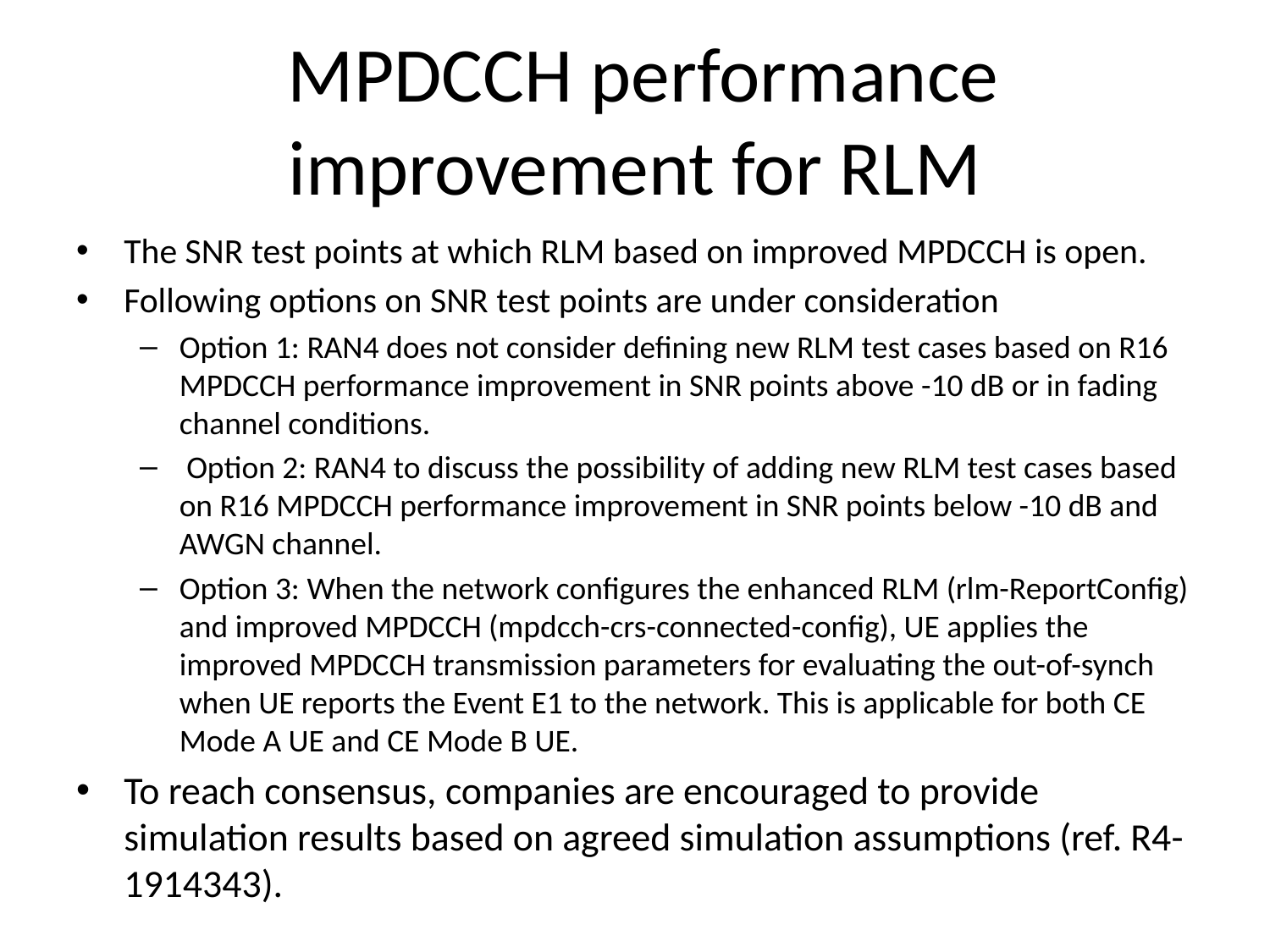

# MPDCCH performance improvement for RLM
The SNR test points at which RLM based on improved MPDCCH is open.
Following options on SNR test points are under consideration
Option 1: RAN4 does not consider defining new RLM test cases based on R16 MPDCCH performance improvement in SNR points above -10 dB or in fading channel conditions.
 Option 2: RAN4 to discuss the possibility of adding new RLM test cases based on R16 MPDCCH performance improvement in SNR points below -10 dB and AWGN channel.
Option 3: When the network configures the enhanced RLM (rlm-ReportConfig) and improved MPDCCH (mpdcch-crs-connected-config), UE applies the improved MPDCCH transmission parameters for evaluating the out-of-synch when UE reports the Event E1 to the network. This is applicable for both CE Mode A UE and CE Mode B UE.
To reach consensus, companies are encouraged to provide simulation results based on agreed simulation assumptions (ref. R4-1914343).